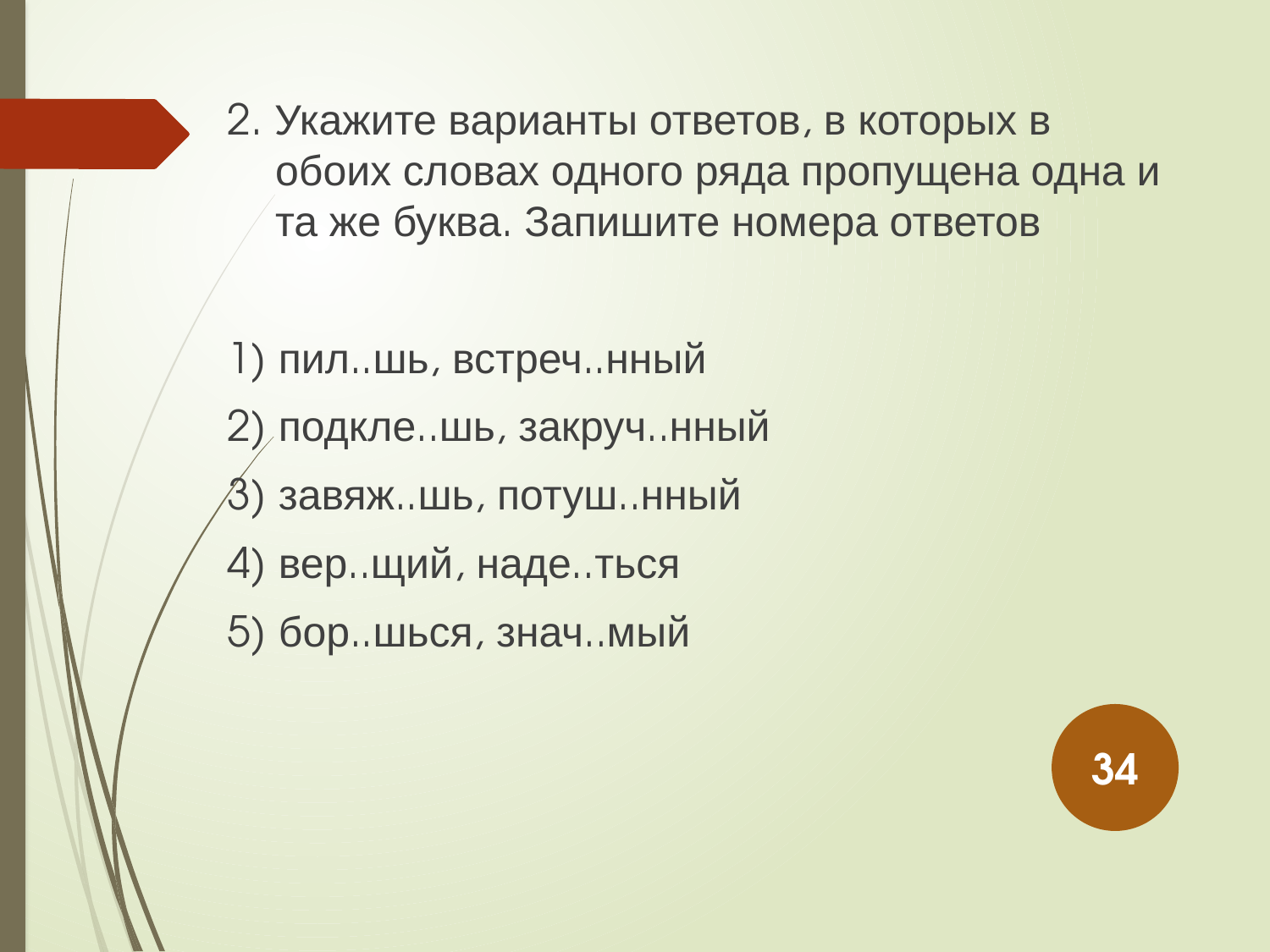

2. Укажите варианты ответов, в которых в обоих словах одного ряда пропущена одна и та же буква. Запишите номера ответов

1) пил..шь, встреч..нный
2) подкле..шь, закруч..нный
3) завяж..шь, потуш..нный
4) вер..щий, наде..ться
5) бор..шься, знач..мый
34